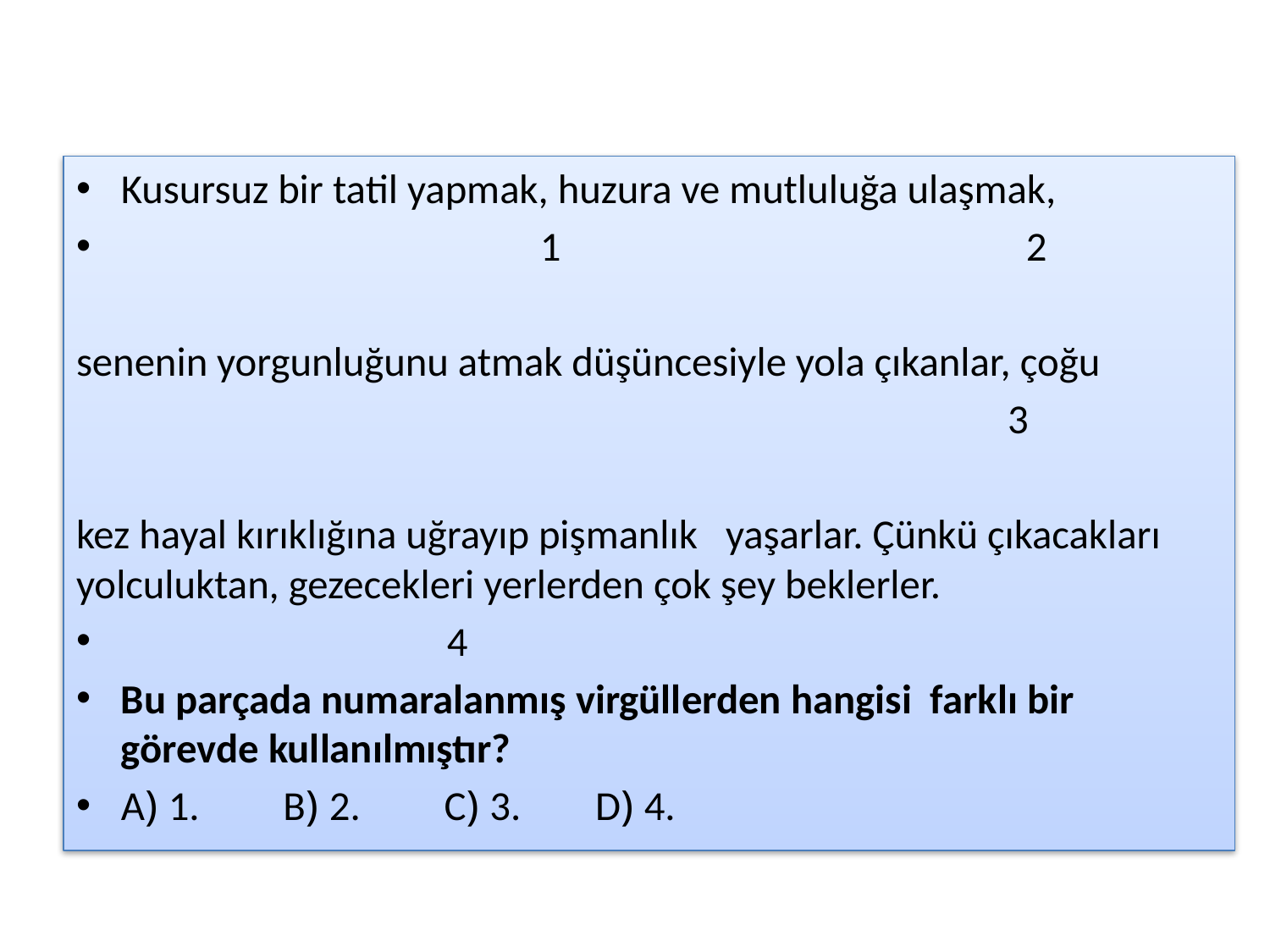

#
Kusursuz bir tatil yapmak, huzura ve mutluluğa ulaşmak,
                                             1                                                  2

senenin yorgunluğunu atmak düşüncesiyle yola çıkanlar, çoğu
                                                                                                    3

kez hayal kırıklığına uğrayıp pişmanlık   yaşarlar. Çünkü çıkacakları yolculuktan, gezecekleri yerlerden çok şey beklerler.
                                   4
Bu parçada numaralanmış virgüllerden hangisi  farklı bir görevde kullanılmıştır?
A﴿ 1.         B﴿ 2.         C﴿ 3.        D﴿ 4.